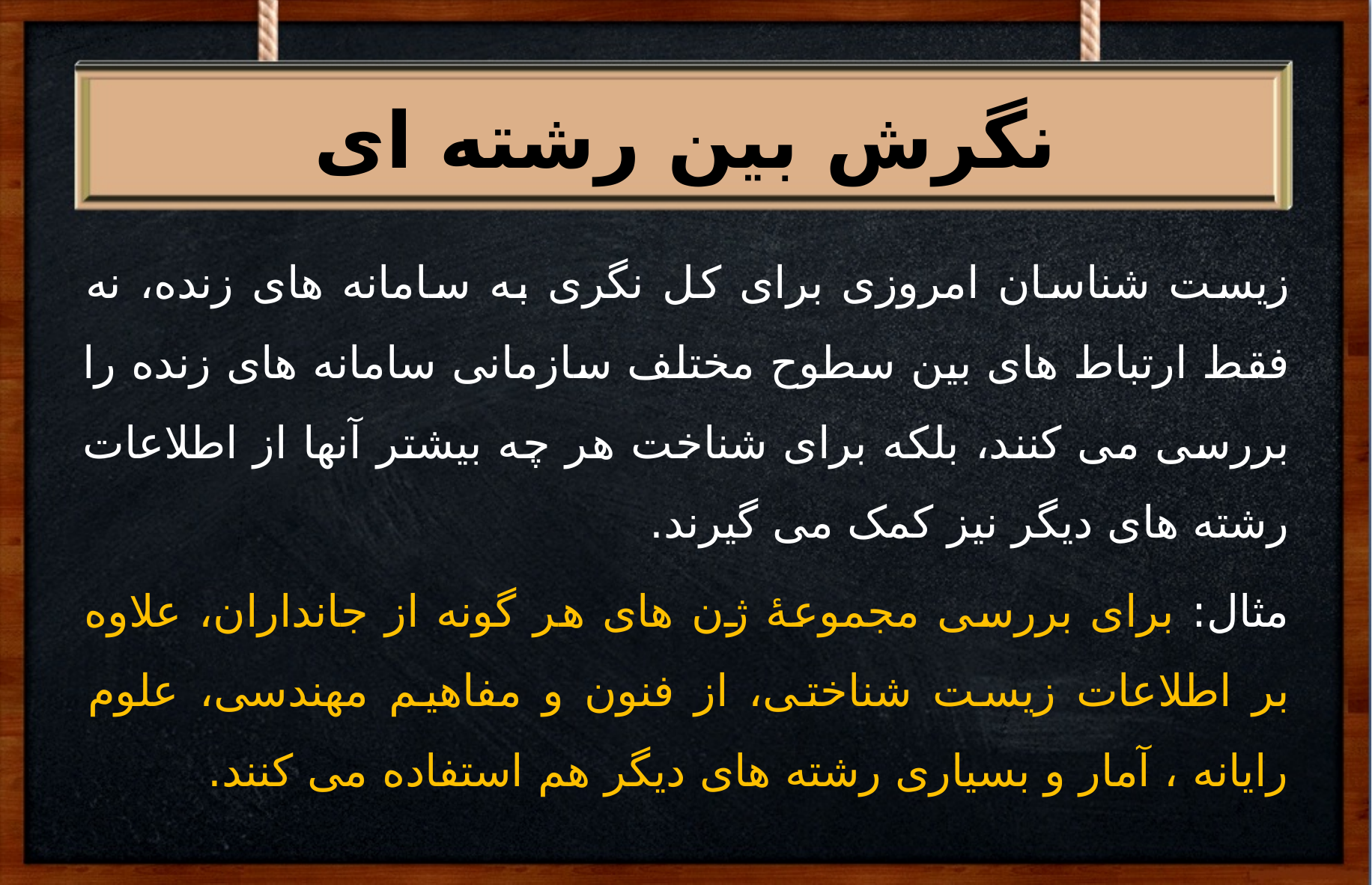

#
نگرش بین رشته ای
زیست شناسان امروزی برای کل نگری به سامانه های زنده، نه فقط ارتباط های بین سطوح مختلف سازمانی سامانه های زنده را بررسی می کنند، بلکه برای شناخت هر چه بیشتر آنها از اطلاعات رشته های دیگر نیز کمک می گیرند.
مثال: برای بررسی مجموعۀ ژن های هر گونه از جانداران، علاوه بر اطلاعات زیست شناختی، از فنون و مفاهیم مهندسی، علوم رایانه ، آمار و بسیاری رشته های دیگر هم استفاده می کنند.